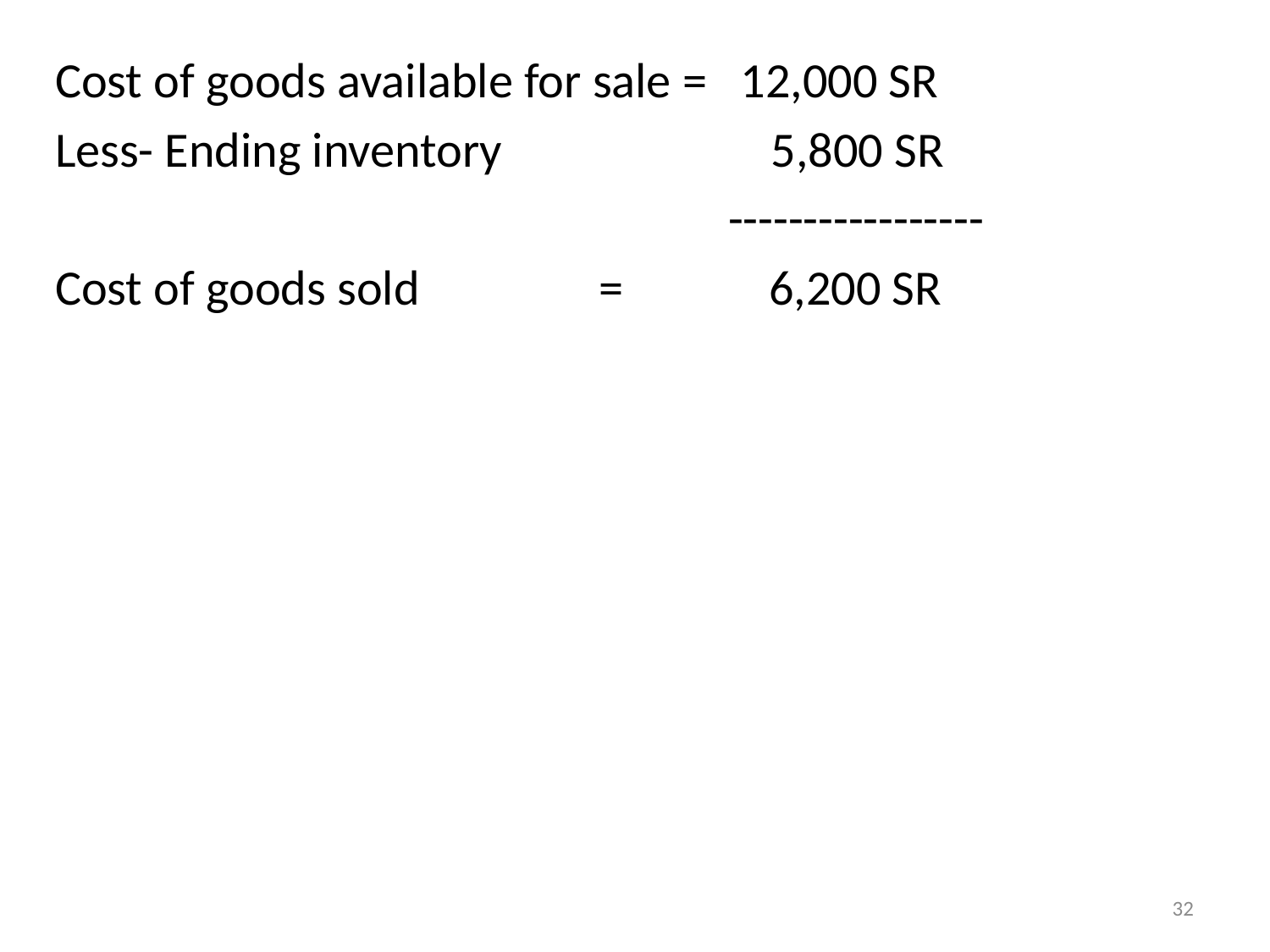

Cost of goods available for sale =   12,000 SR
Less- Ending inventory                        5,800 SR
                                                            -----------------
Cost of goods sold                =             6,200 SR

32